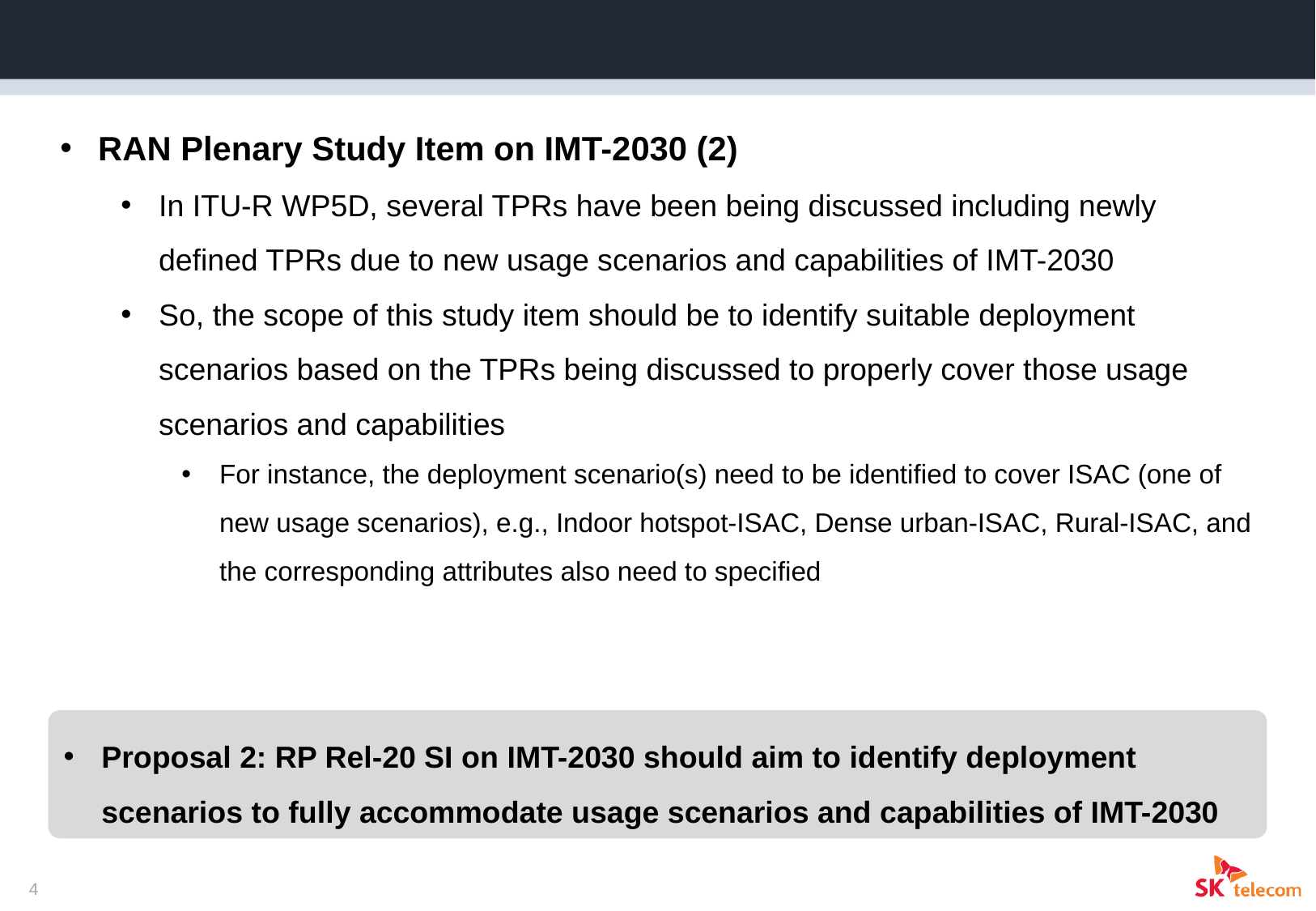

Discussion
RAN Plenary Study Item on IMT-2030 (2)
In ITU-R WP5D, several TPRs have been being discussed including newly defined TPRs due to new usage scenarios and capabilities of IMT-2030
So, the scope of this study item should be to identify suitable deployment scenarios based on the TPRs being discussed to properly cover those usage scenarios and capabilities
For instance, the deployment scenario(s) need to be identified to cover ISAC (one of new usage scenarios), e.g., Indoor hotspot-ISAC, Dense urban-ISAC, Rural-ISAC, and the corresponding attributes also need to specified

Proposal 2: RP Rel-20 SI on IMT-2030 should aim to identify deployment scenarios to fully accommodate usage scenarios and capabilities of IMT-2030